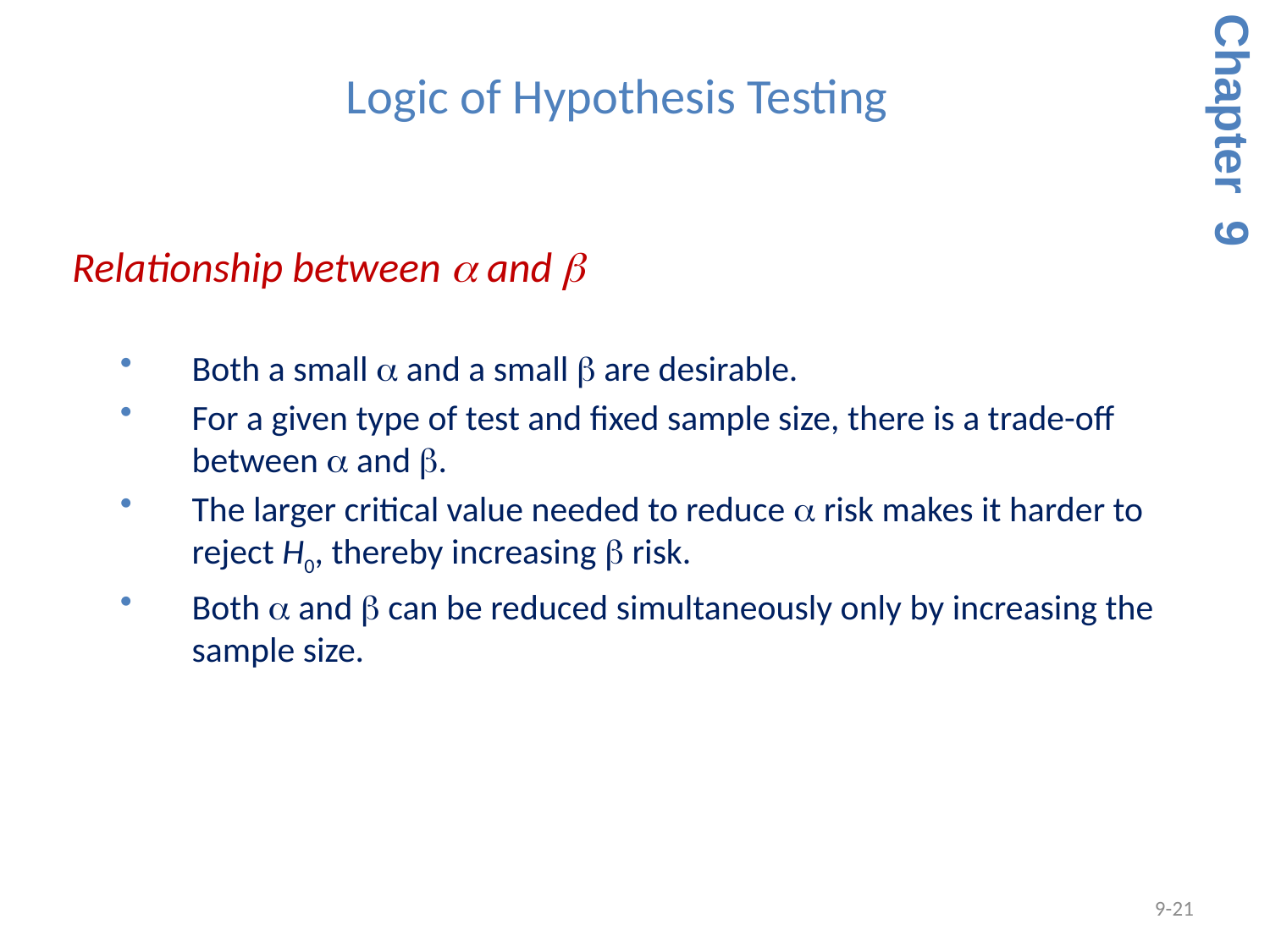

# Logic of Hypothesis Testing
Chapter  9
 Relationship between α and β
Both a small α and a small β are desirable.
For a given type of test and fixed sample size, there is a trade-off between α and β.
The larger critical value needed to reduce α risk makes it harder to reject H0, thereby increasing β risk.
Both α and β can be reduced simultaneously only by increasing the sample size.
9-21